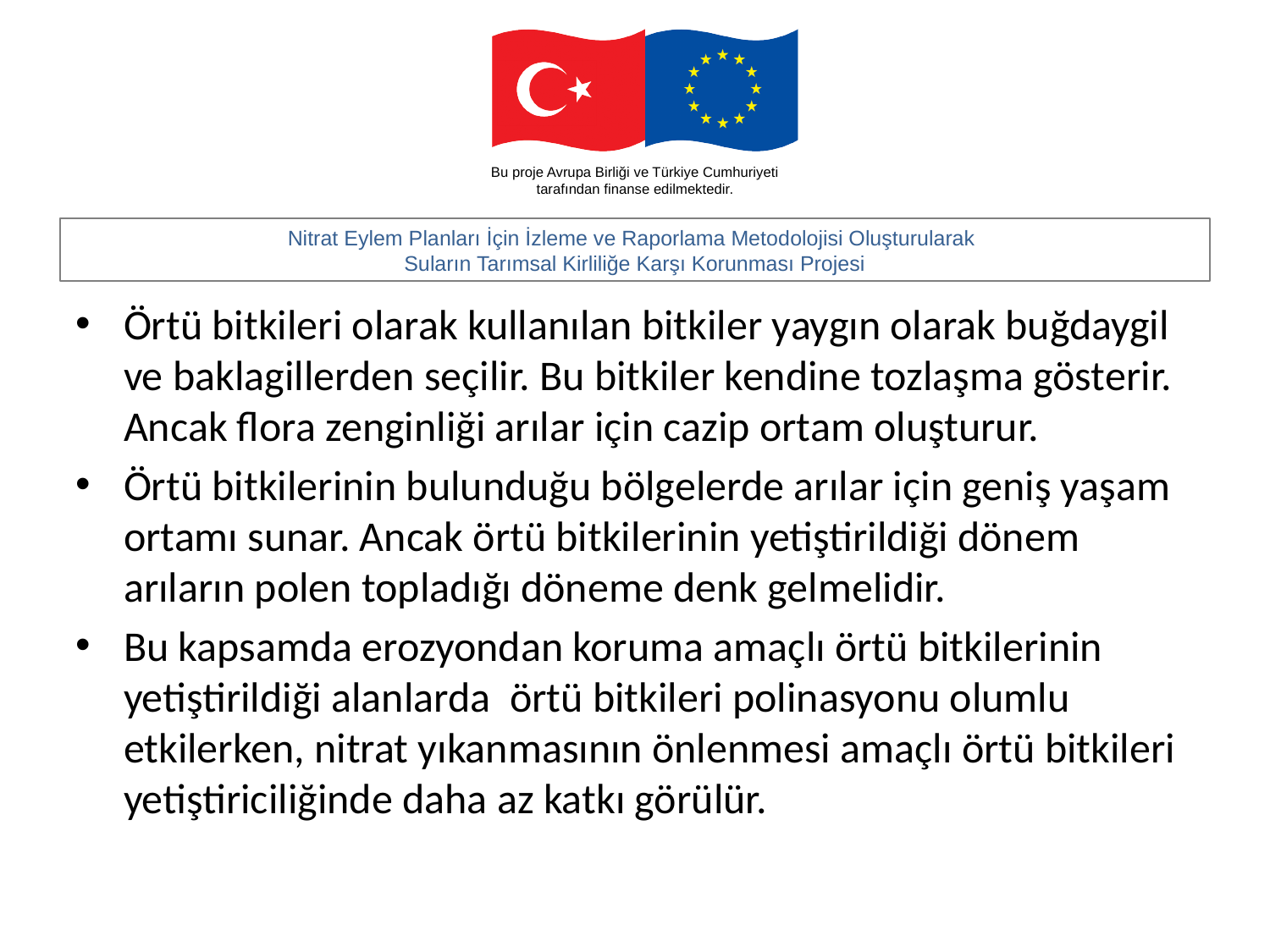

#
Örtü bitkileri olarak kullanılan bitkiler yaygın olarak buğdaygil ve baklagillerden seçilir. Bu bitkiler kendine tozlaşma gösterir. Ancak flora zenginliği arılar için cazip ortam oluşturur.
Örtü bitkilerinin bulunduğu bölgelerde arılar için geniş yaşam ortamı sunar. Ancak örtü bitkilerinin yetiştirildiği dönem arıların polen topladığı döneme denk gelmelidir.
Bu kapsamda erozyondan koruma amaçlı örtü bitkilerinin yetiştirildiği alanlarda  örtü bitkileri polinasyonu olumlu etkilerken, nitrat yıkanmasının önlenmesi amaçlı örtü bitkileri yetiştiriciliğinde daha az katkı görülür.